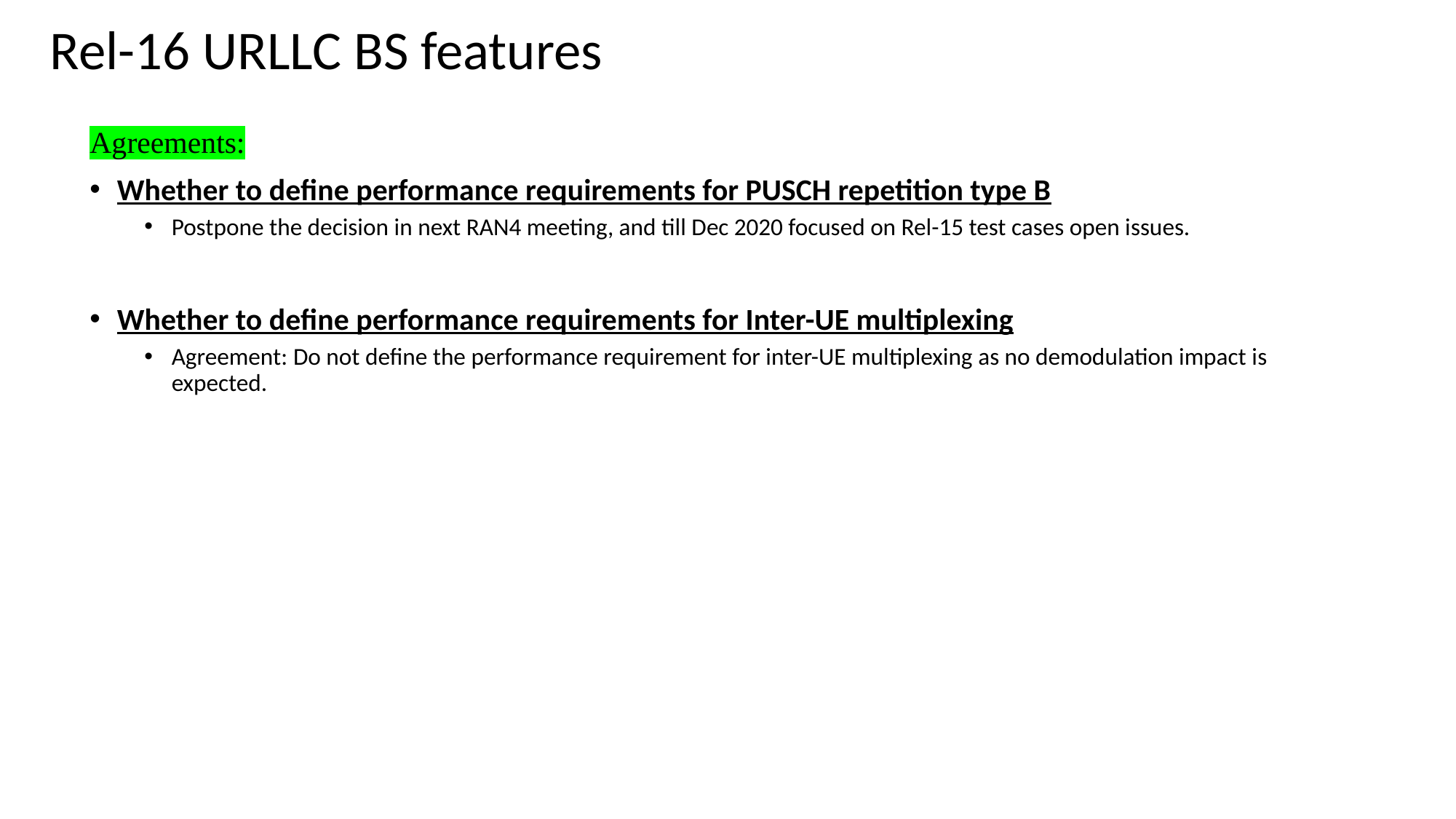

# Rel-16 URLLC BS features
Agreements:
Whether to define performance requirements for PUSCH repetition type B
Postpone the decision in next RAN4 meeting, and till Dec 2020 focused on Rel-15 test cases open issues.

Whether to define performance requirements for Inter-UE multiplexing
Agreement: Do not define the performance requirement for inter-UE multiplexing as no demodulation impact is expected.